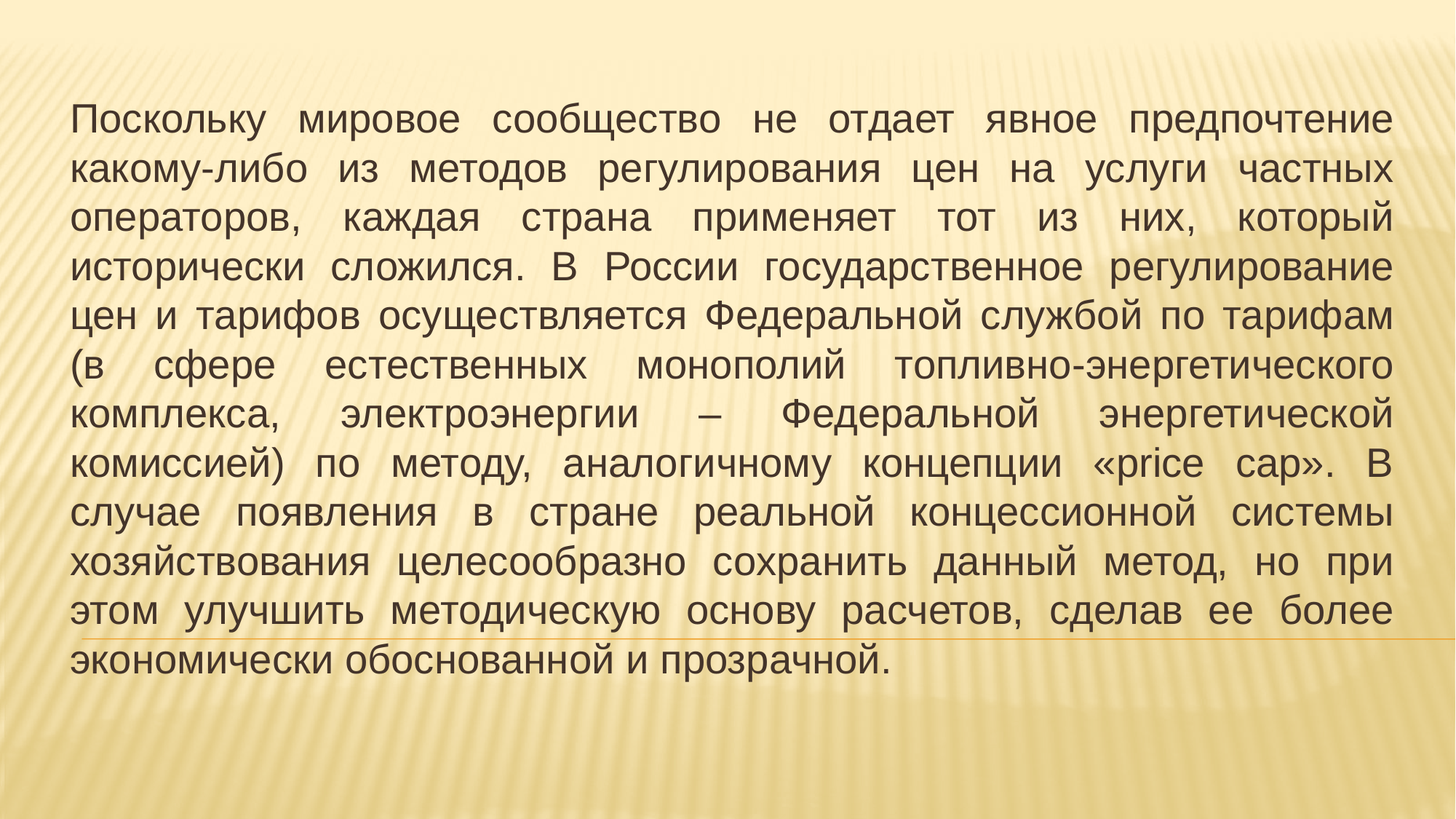

Поскольку мировое сообщество не отдает явное предпочтение какому-либо из методов регулирования цен на услуги частных операторов, каждая страна применяет тот из них, который исторически сложился. В России государственное регулирование цен и тарифов осуществляется Федеральной службой по тарифам (в сфере естественных монополий топливно-энергетического комплекса, электроэнергии – Федеральной энергетической комиссией) по методу, аналогичному концепции «price cap». В случае появления в стране реальной концессионной системы хозяйствования целесообразно сохранить данный метод, но при этом улучшить методическую основу расчетов, сделав ее более экономически обоснованной и прозрачной.